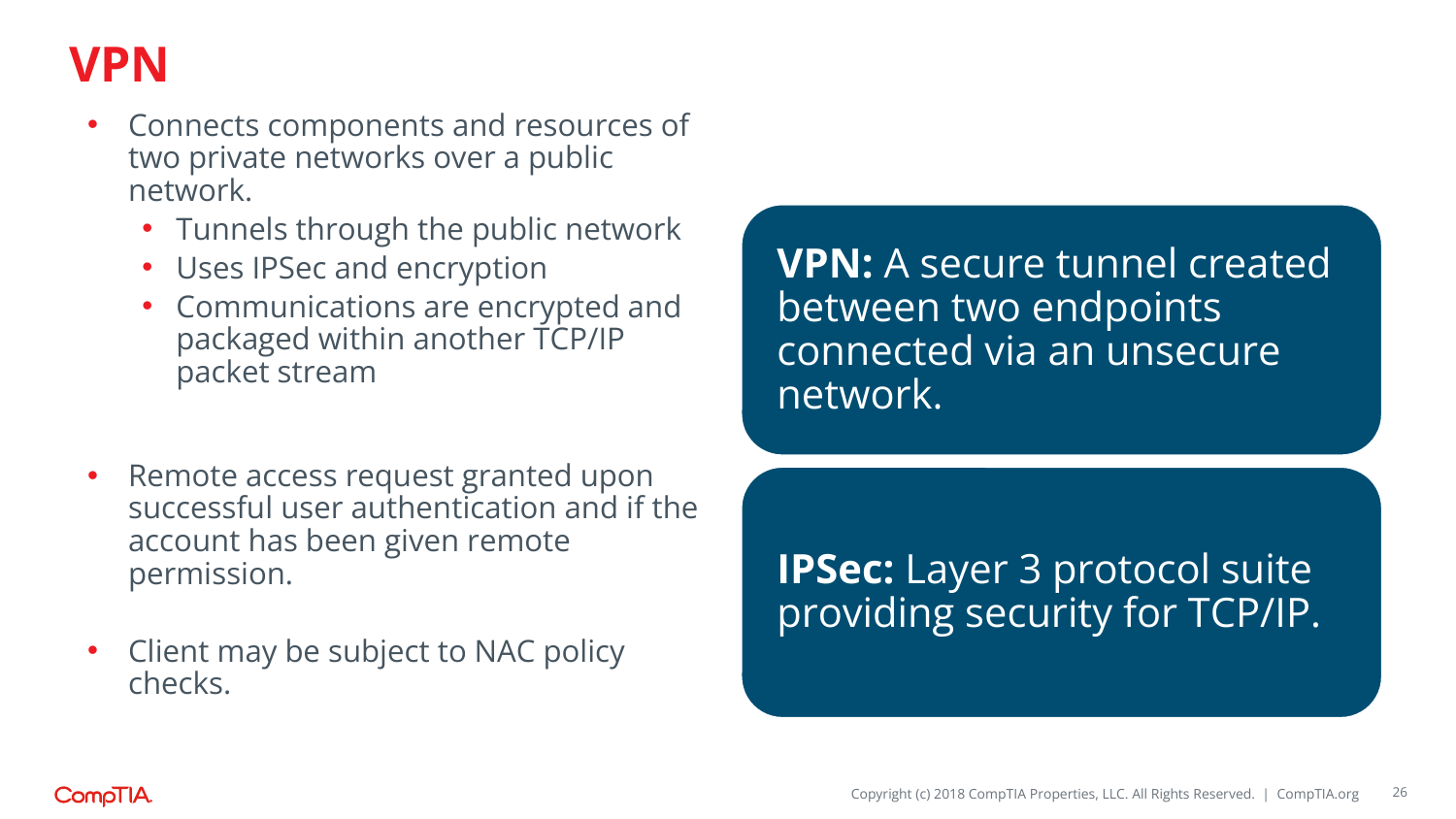

# VPN
Connects components and resources of two private networks over a public network.
Tunnels through the public network
Uses IPSec and encryption
Communications are encrypted and packaged within another TCP/IP packet stream

Remote access request granted upon successful user authentication and if the account has been given remote permission.

Client may be subject to NAC policy checks.
VPN: A secure tunnel created between two endpoints connected via an unsecure network.
IPSec: Layer 3 protocol suite providing security for TCP/IP.
26